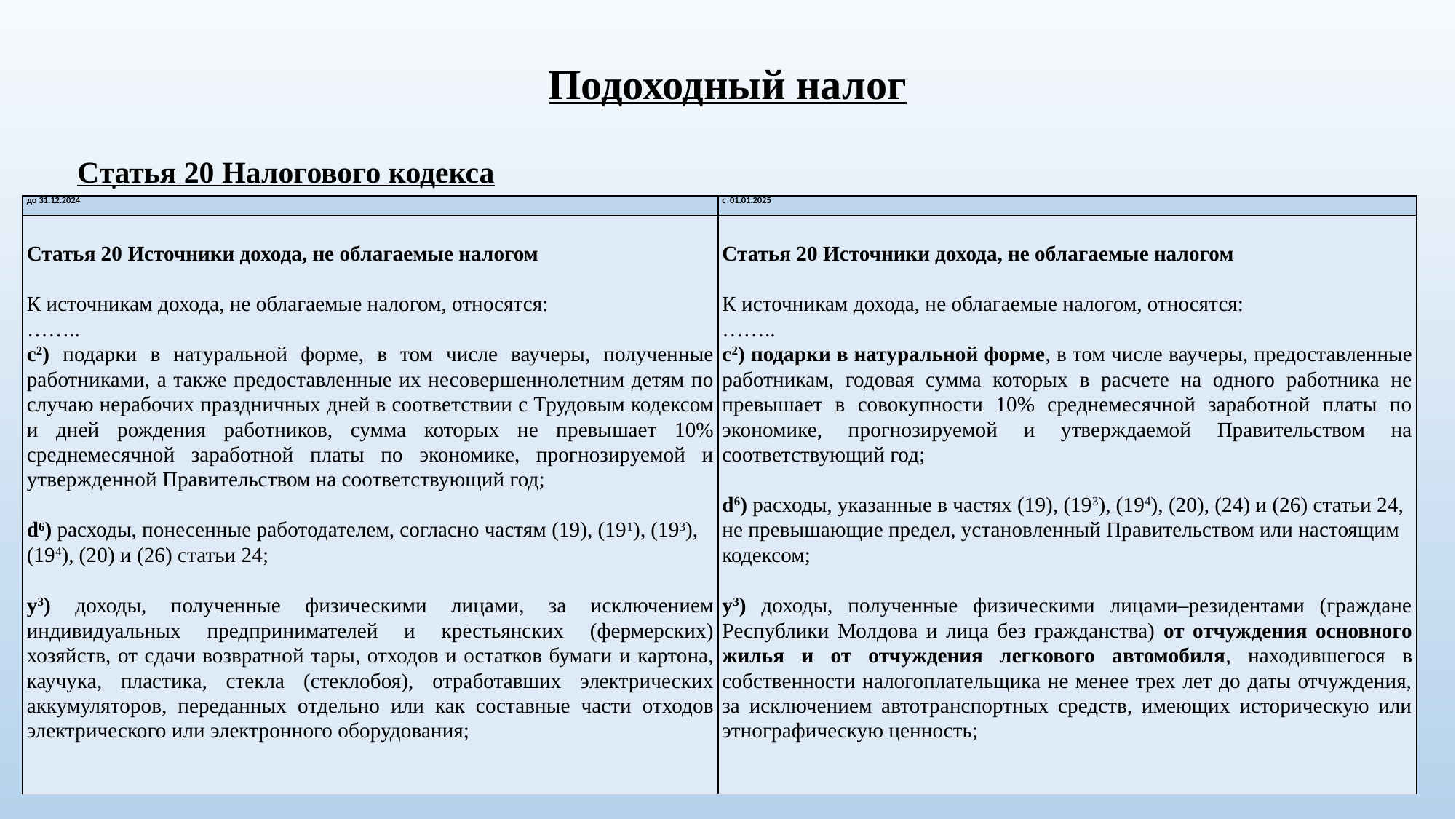

# Подоходный налог

Cтатья 20 Налогового кодекса

.

| до 31.12.2024 | c 01.01.2025 |
| --- | --- |
| Статья 20 Источники дохода, не облагаемые налогом   К источникам дохода, не облагаемые налогом, относятся: …….. c2) подарки в натуральной форме, в том числе ваучеры, полученные работниками, а также предоставленные их несовершеннолетним детям по случаю нерабочих праздничных дней в соответствии с Трудовым кодексом и дней рождения работников, сумма которых не превышает 10% среднемесячной заработной платы по экономике, прогнозируемой и утвержденной Правительством на соответствующий год;   d6) расходы, понесенные работодателем, согласно частям (19), (191), (193), (194), (20) и (26) статьи 24; y3) доходы, полученные физическими лицами, за исключением индивидуальных предпринимателей и крестьянских (фермерских) хозяйств, от сдачи возвратной тары, отходов и остатков бумаги и картона, каучука, пластика, стекла (стеклобоя), отработавших электрических аккумуляторов, переданных отдельно или как составные части отходов электрического или электронного оборудования; | Статья 20 Источники дохода, не облагаемые налогом   К источникам дохода, не облагаемые налогом, относятся: …….. c2) подарки в натуральной форме, в том числе ваучеры, предоставленные работникам, годовая сумма которых в расчете на одного работника не превышает в совокупности 10% среднемесячной заработной платы по экономике, прогнозируемой и утверждаемой Правительством на соответствующий год;   d6) расходы, указанные в частях (19), (193), (194), (20), (24) и (26) статьи 24, не превышающие предел, установленный Правительством или настоящим кодексом;   y3) доходы, полученные физическими лицами–резидентами (граждане Республики Молдова и лица без гражданства) от отчуждения основного жилья и от отчуждения легкового автомобиля, находившегося в собственности налогоплательщика не менее трех лет до даты отчуждения, за исключением автотранспортных средств, имеющих историческую или этнографическую ценность; |